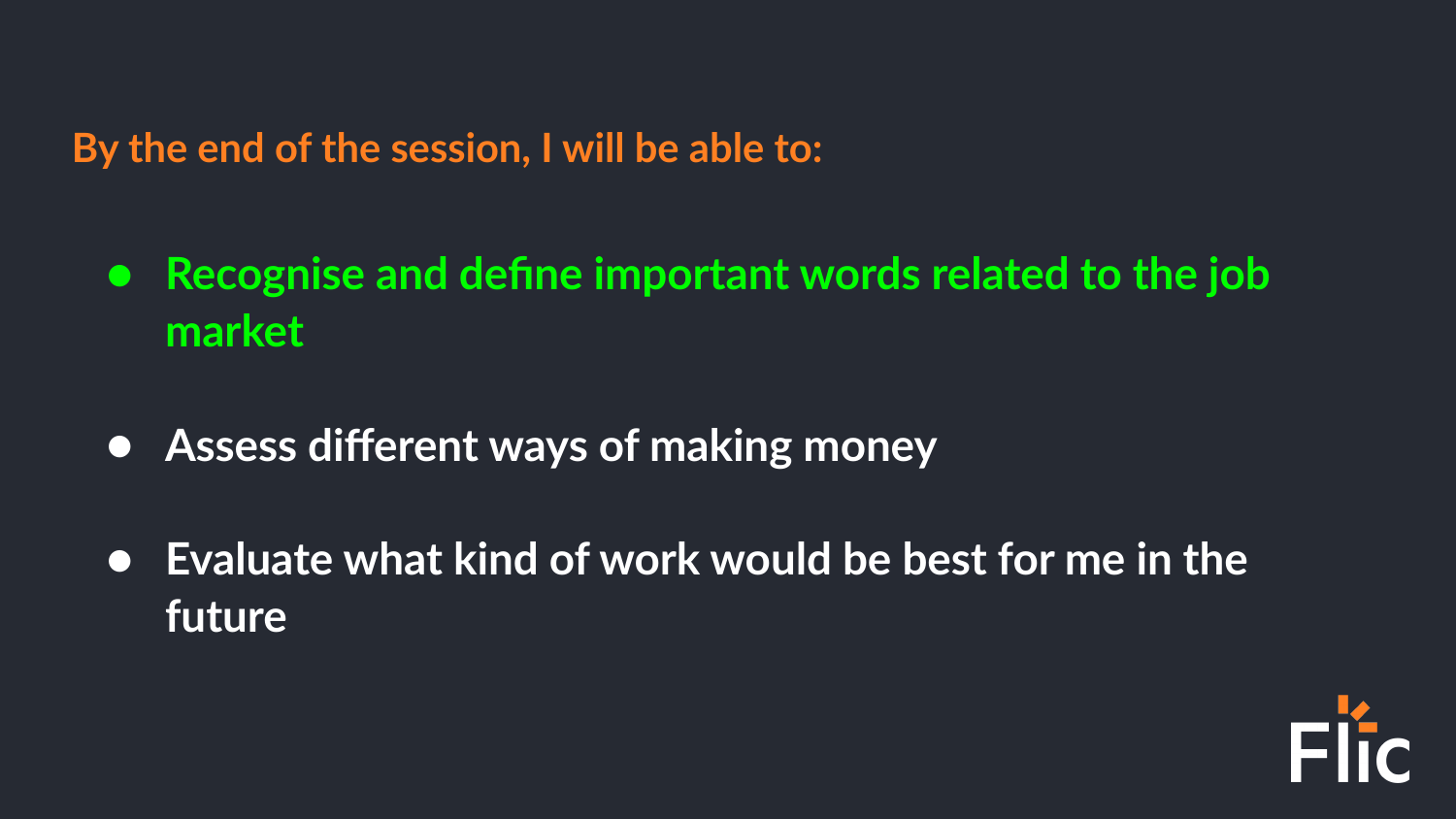

By the end of the session, I will be able to:

Recognise and define important words related to the job market

Assess different ways of making money

Evaluate what kind of work would be best for me in the future